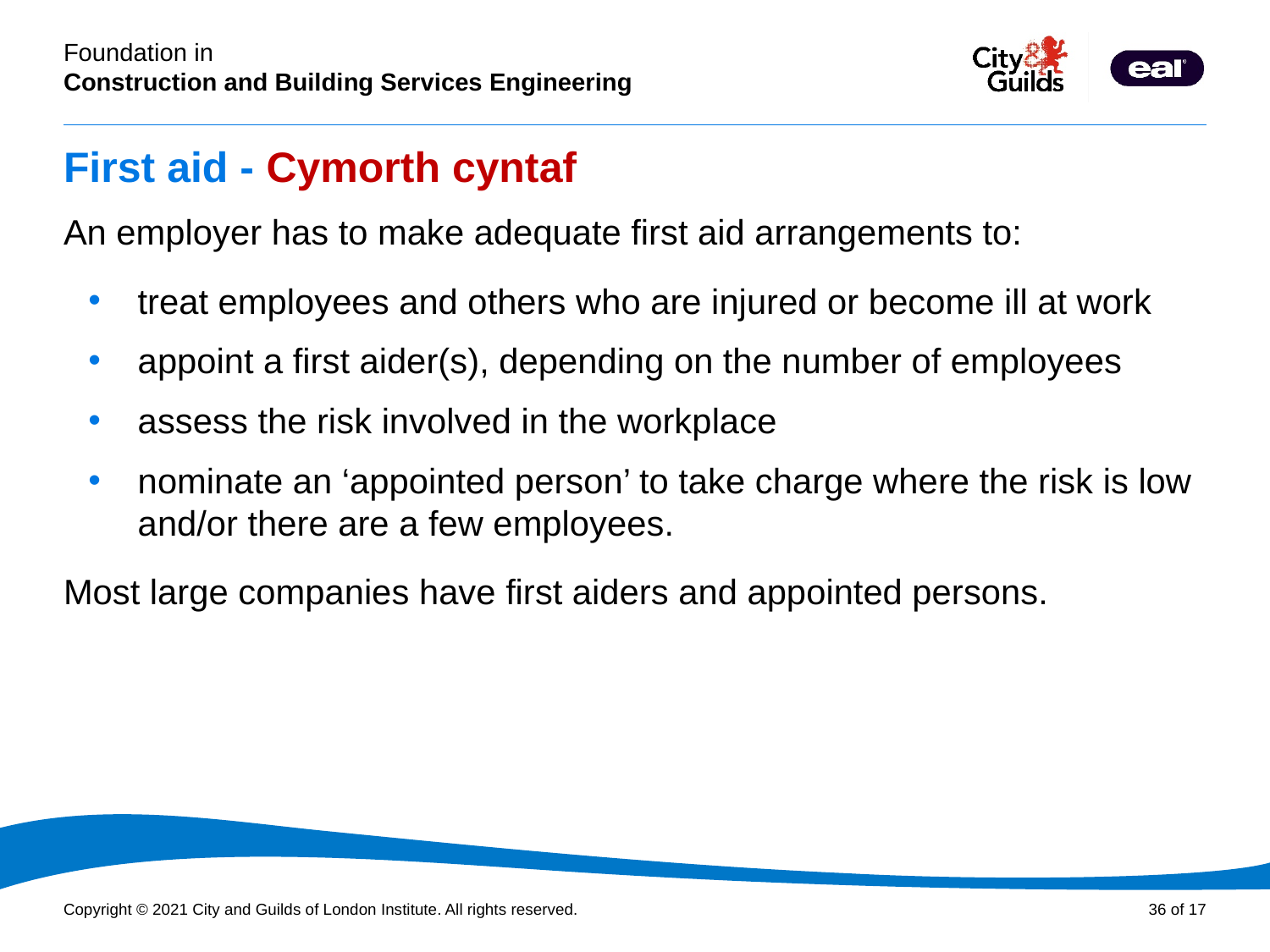

# First aid - Cymorth cyntaf
An employer has to make adequate first aid arrangements to:
treat employees and others who are injured or become ill at work
appoint a first aider(s), depending on the number of employees
assess the risk involved in the workplace
nominate an ‘appointed person’ to take charge where the risk is low and/or there are a few employees.
Most large companies have first aiders and appointed persons.